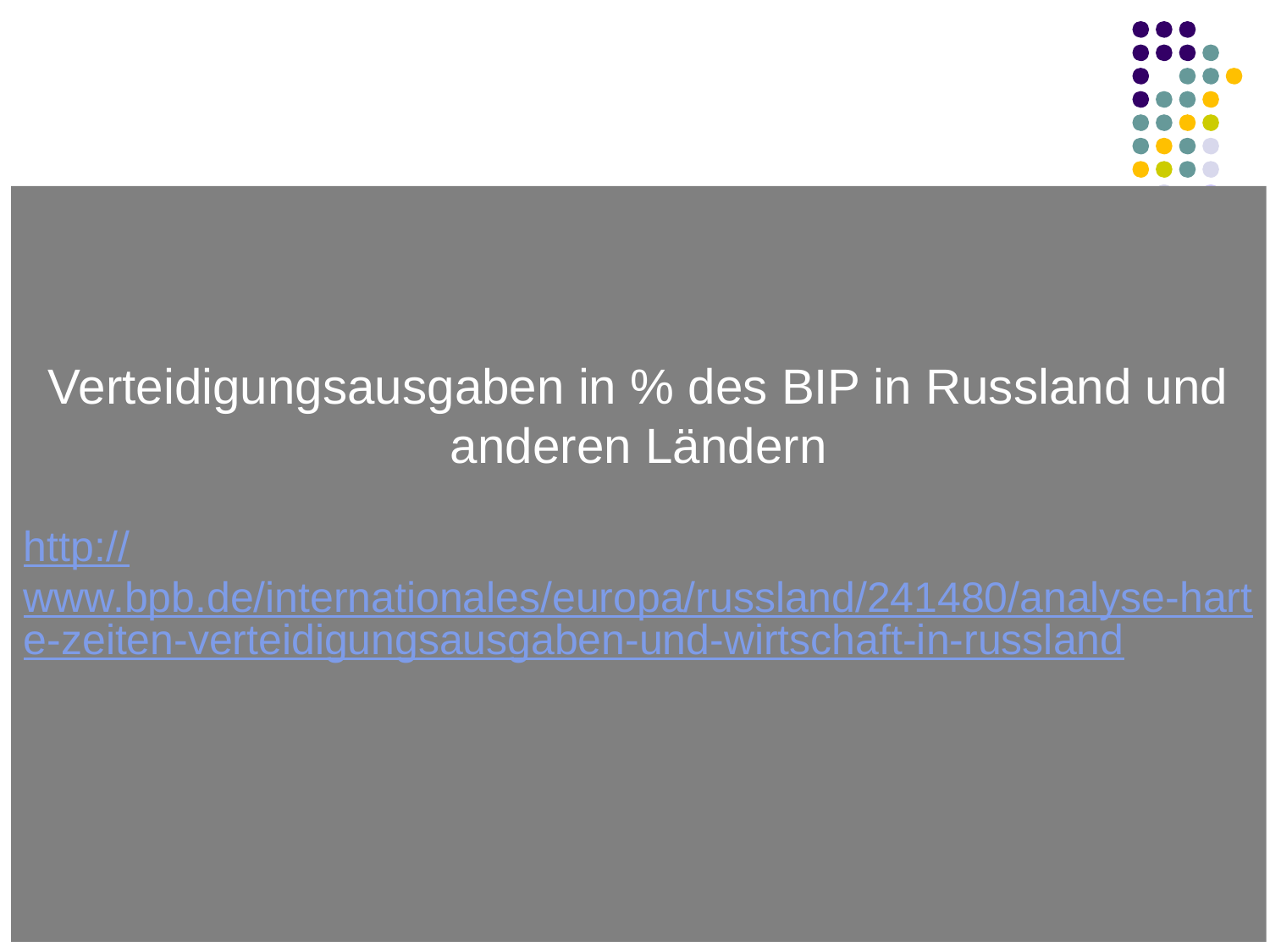

#
Verteidigungsausgaben in % des BIP in Russland und anderen Ländern

http://www.bpb.de/internationales/europa/russland/241480/analyse-harte-zeiten-verteidigungsausgaben-und-wirtschaft-in-russland